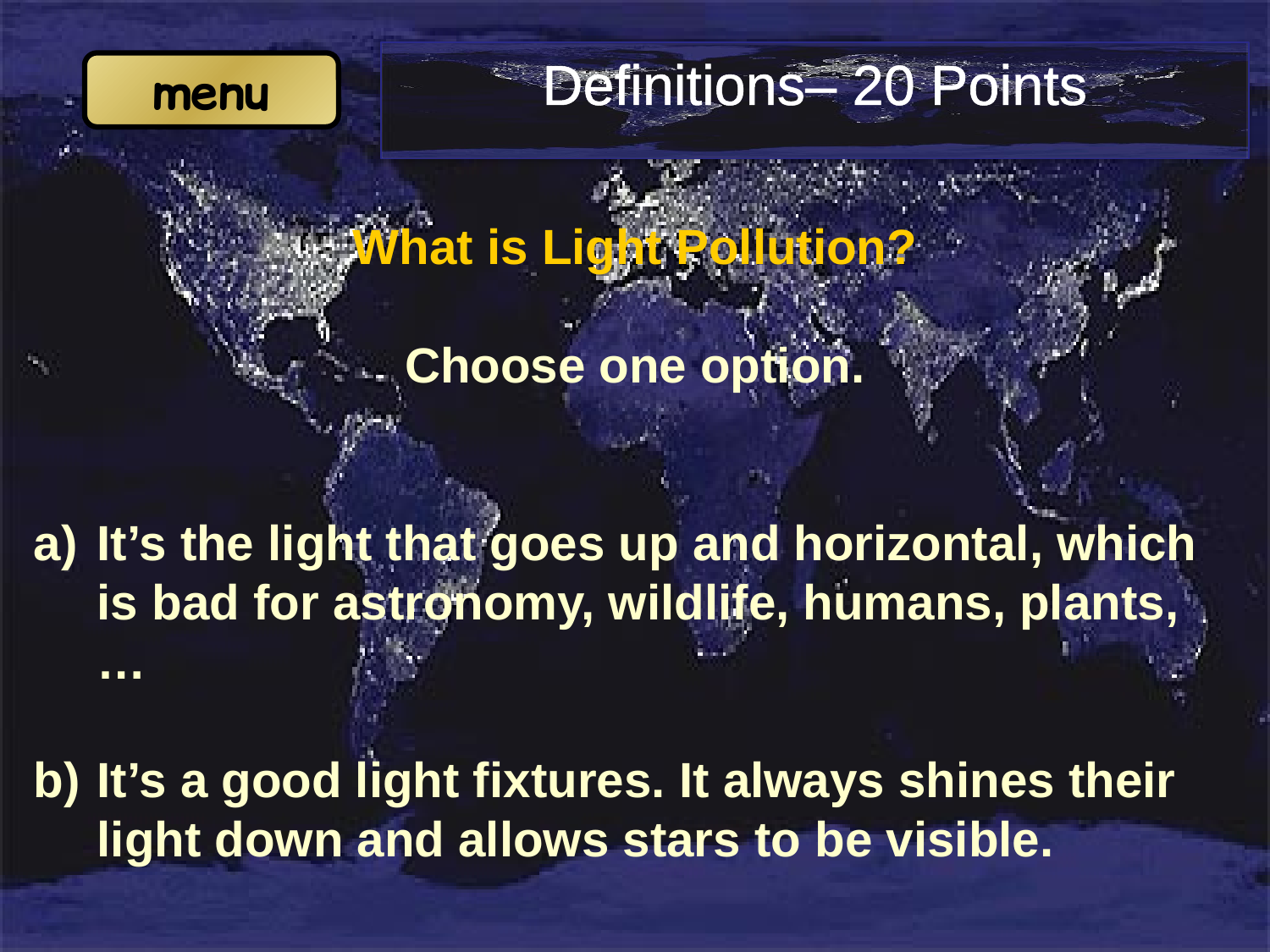

Definitions– 20 Points

What is Light Pollution?

Choose one option.

It’s the light that goes up and horizontal, which is bad for astronomy, wildlife, humans, plants, …

It’s a good light fixtures. It always shines their light down and allows stars to be visible.